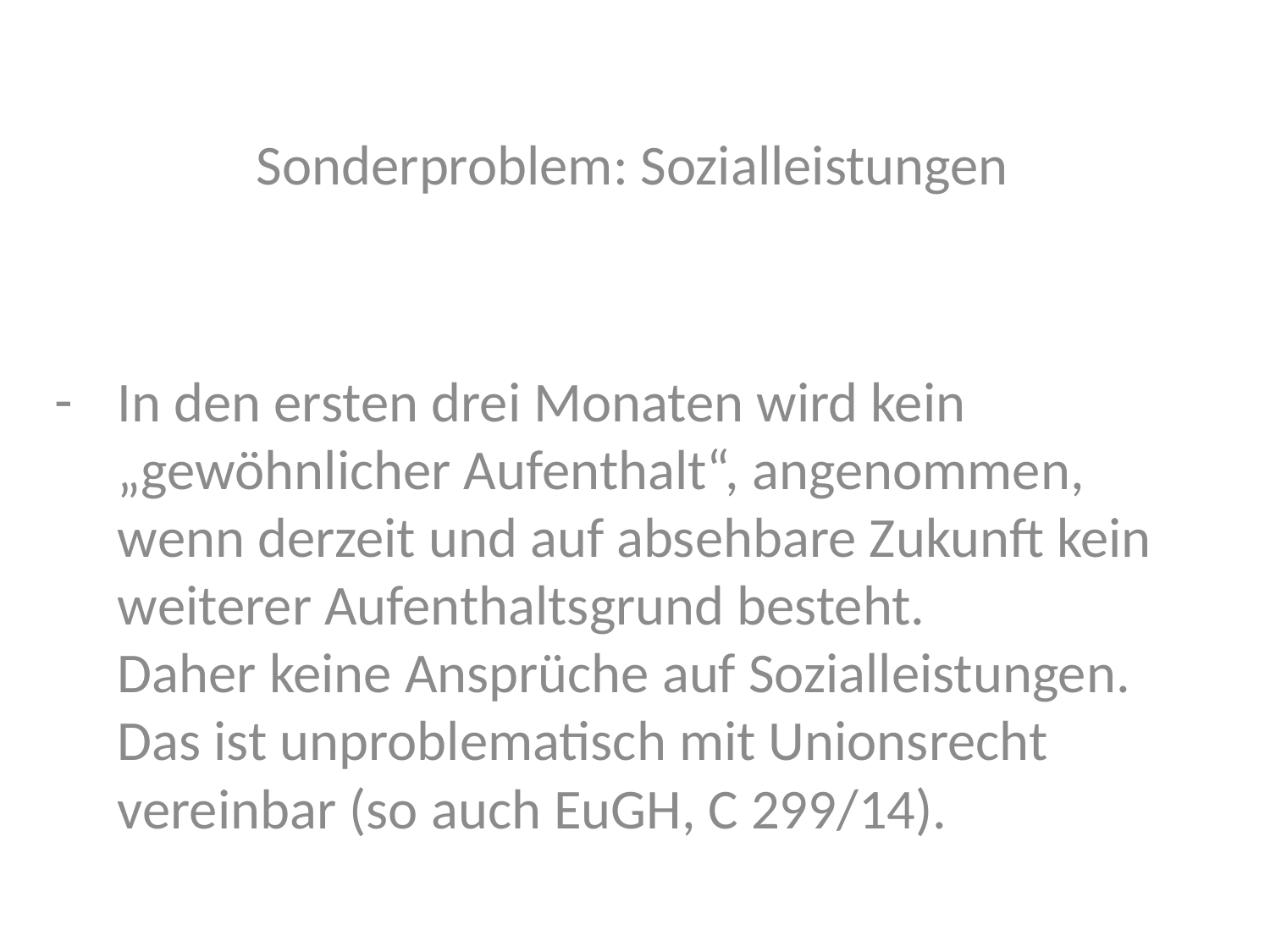

Sonderproblem: Sozialleistungen

In den ersten drei Monaten wird kein „gewöhnlicher Aufenthalt“, angenommen, wenn derzeit und auf absehbare Zukunft kein weiterer Aufenthaltsgrund besteht.
Daher keine Ansprüche auf Sozialleistungen. Das ist unproblematisch mit Unionsrecht vereinbar (so auch EuGH, C 299/14).